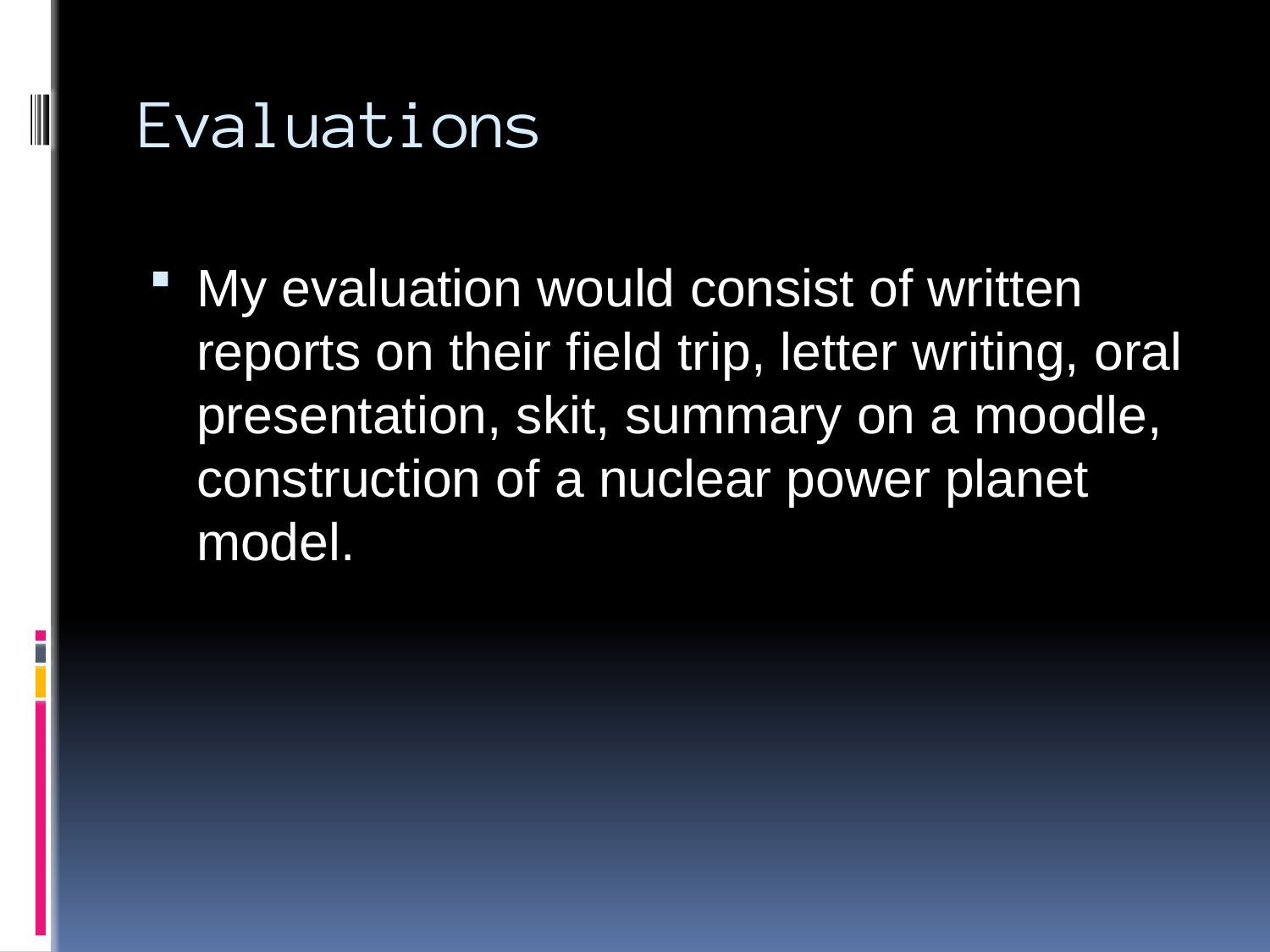

# Evaluations
My evaluation would consist of written reports on their field trip, letter writing, oral presentation, skit, summary on a moodle, construction of a nuclear power planet model.